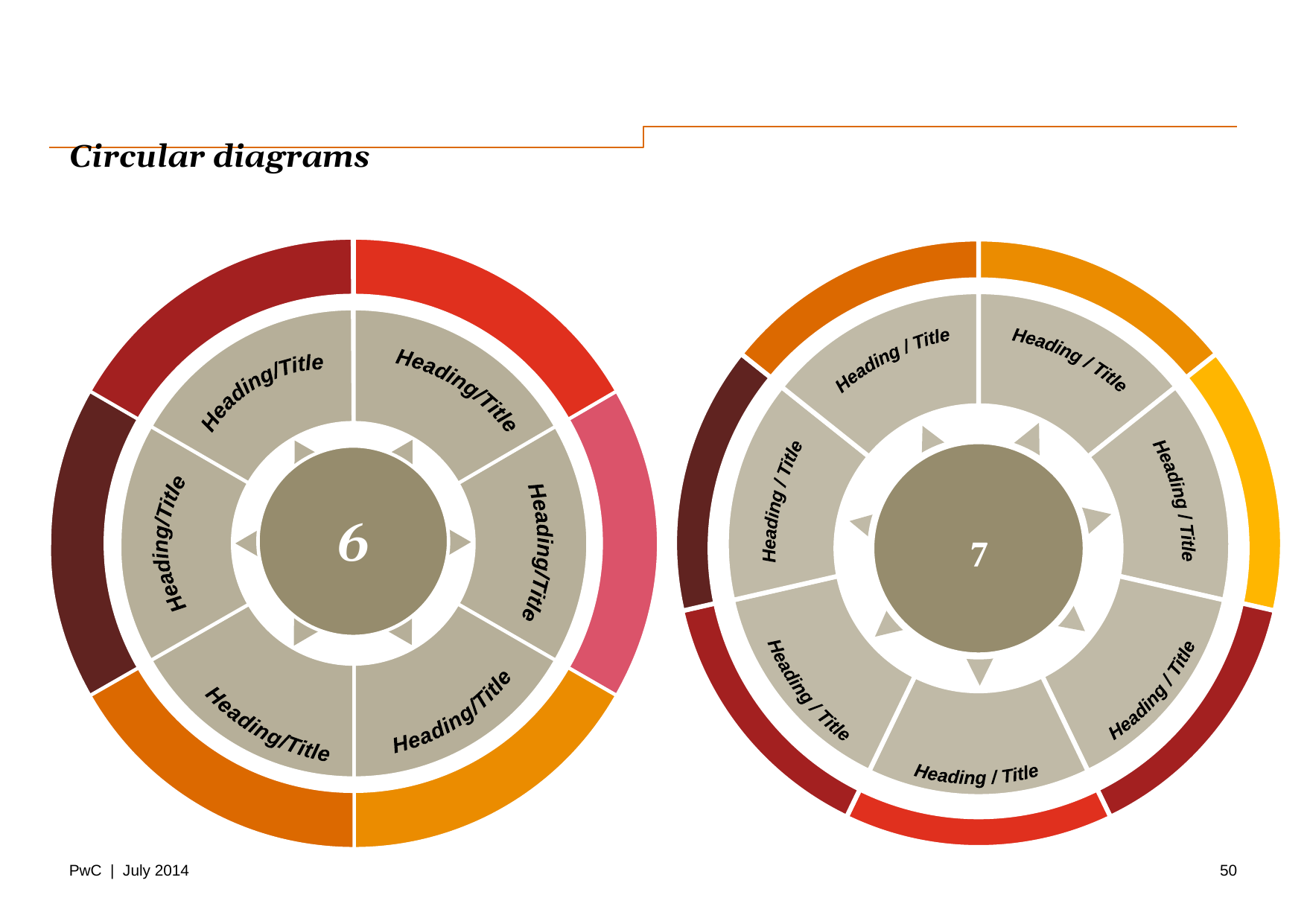

# Circular diagrams

Heading/Title
Heading/Title
Heading/Title
Heading/Title
Heading/Title

Heading/Title
6 pillars of
project
success

6

Heading / Title
Heading / Title

7
Heading / Title
Heading / Title
Heading / Title
Heading / Title
Heading / Title
50